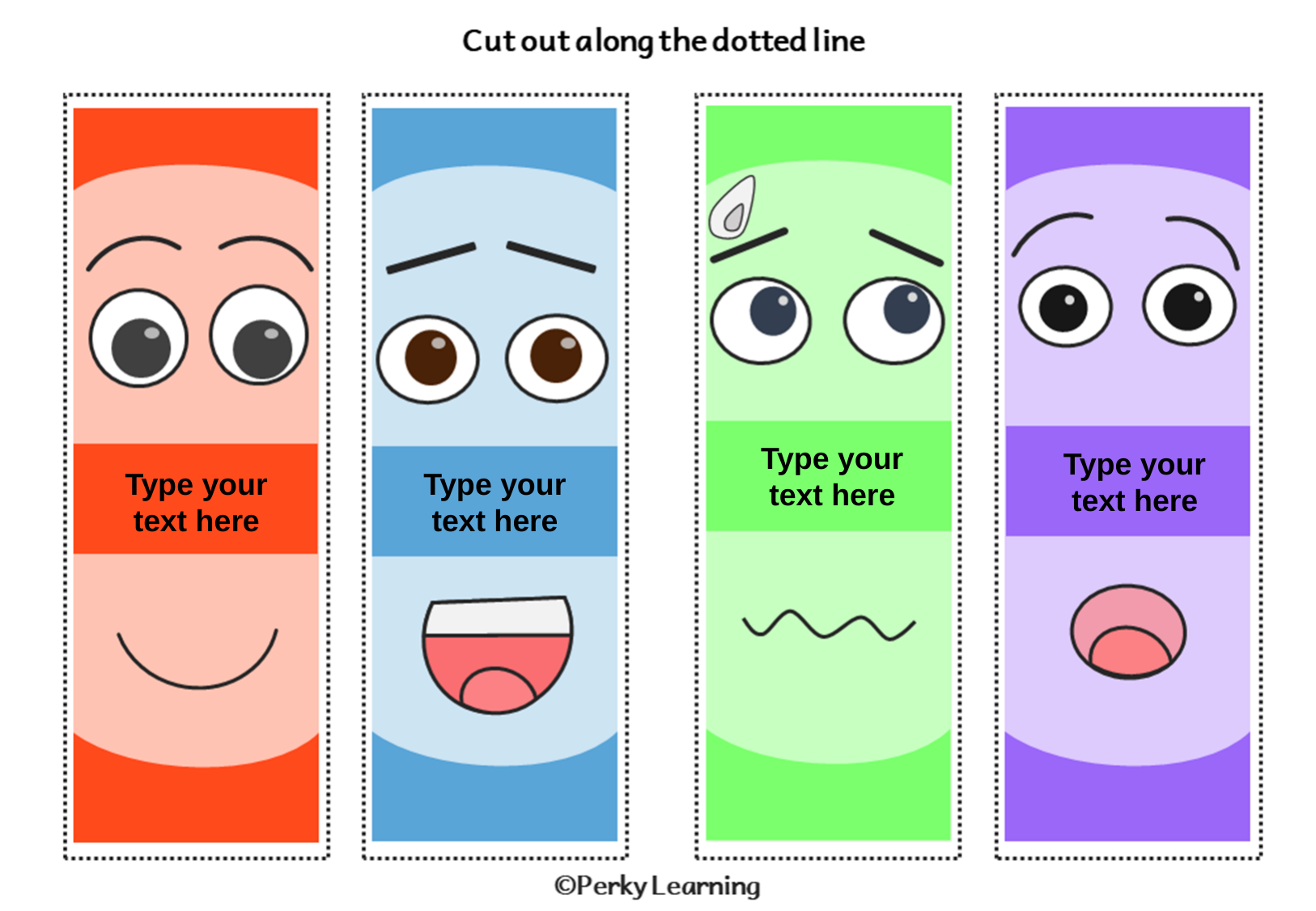

Type your text here
Type your text here
Type your text here
Type your text here